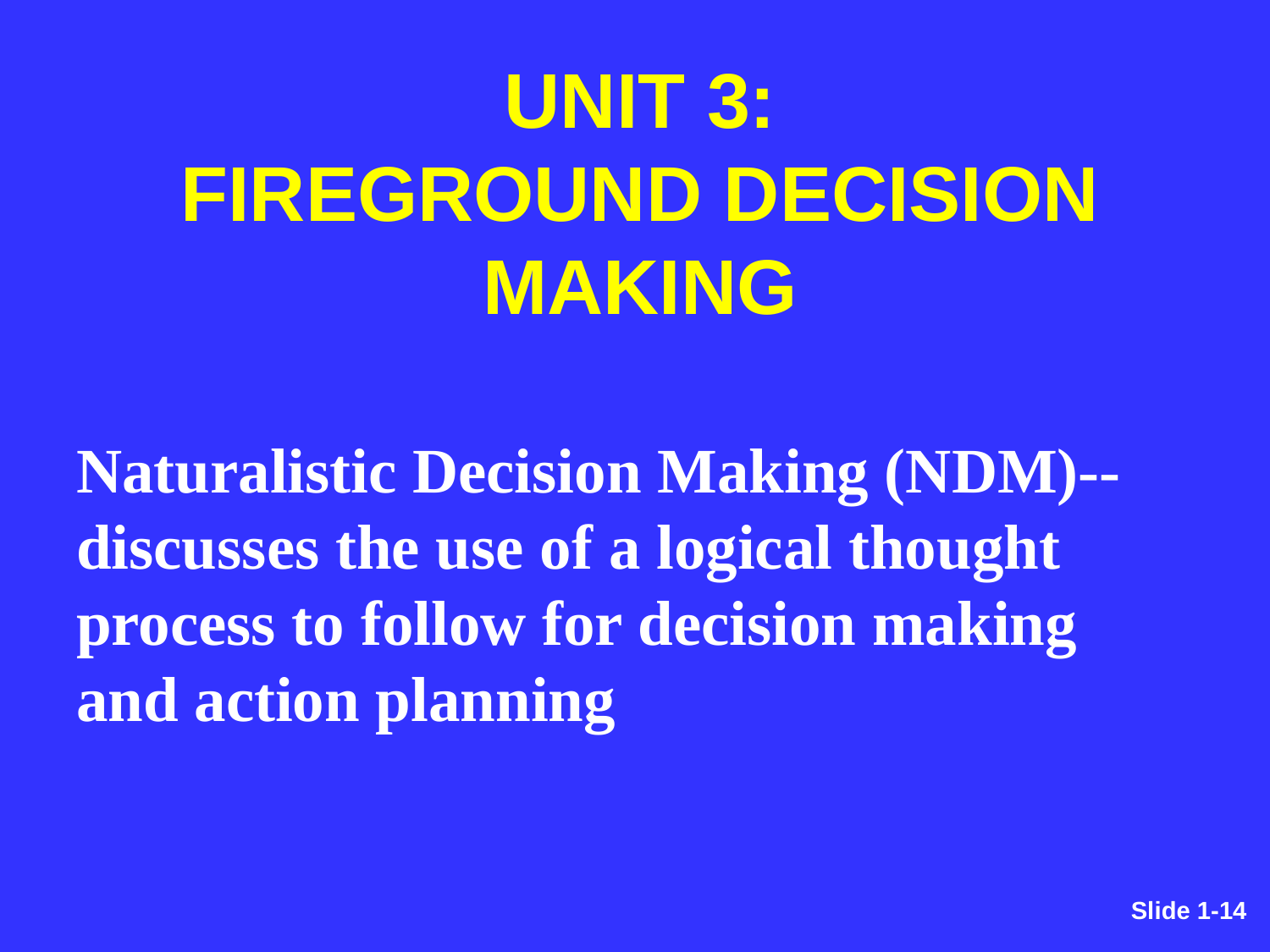

UNIT 3:
FIREGROUND DECISION MAKING
Naturalistic Decision Making (NDM)--discusses the use of a logical thought process to follow for decision making and action planning
Slide 1-14